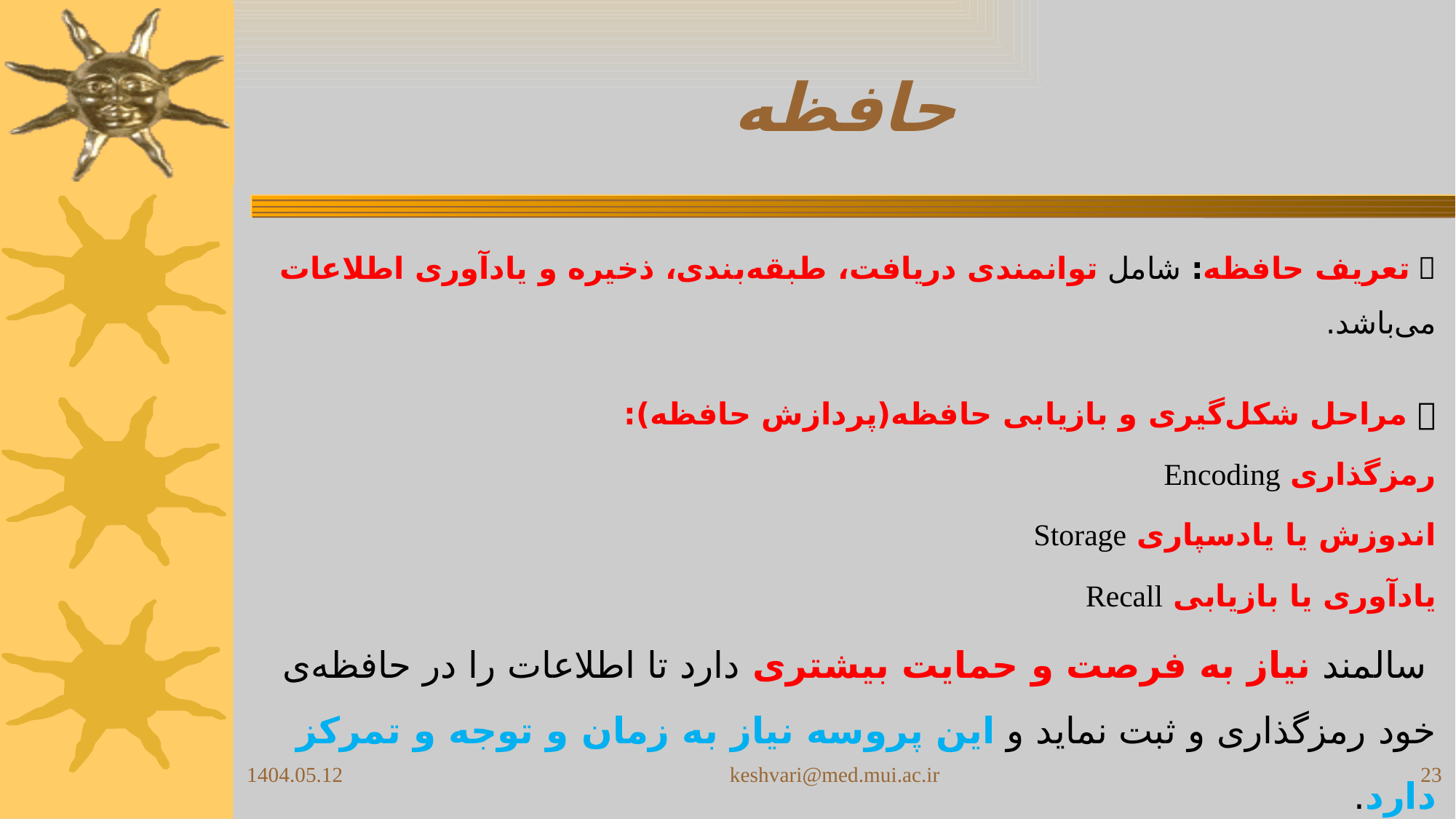

# حافظه

🔹 تعریف حافظه: شامل توانمندی دریافت، طبقه‌بندی، ذخیره و یادآوری اطلاعات می‌باشد.

🔹 مراحل شکل‌گیری و بازیابی حافظه(پردازش حافظه):
رمزگذاری Encoding
اندوزش یا یادسپاری Storage
یادآوری یا بازیابی Recall
 سالمند نیاز به فرصت و حمایت بیشتری دارد تا اطلاعات را در حافظه‌ی خود رمزگذاری و ثبت نماید و این پروسه نیاز به زمان و توجه و تمرکز دارد.

1404.05.12
keshvari@med.mui.ac.ir
23